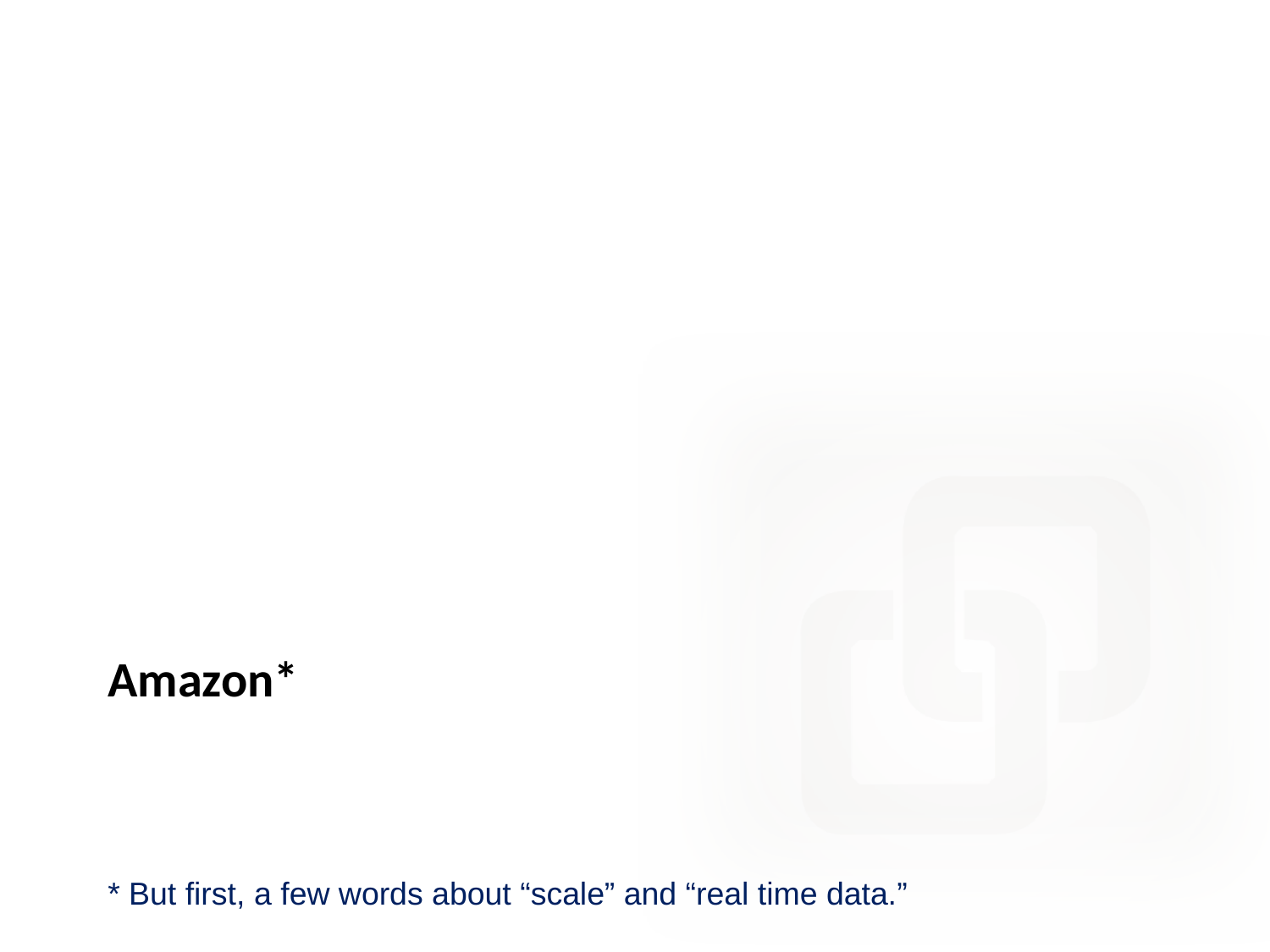

# Amazon*
* But first, a few words about “scale” and “real time data.”